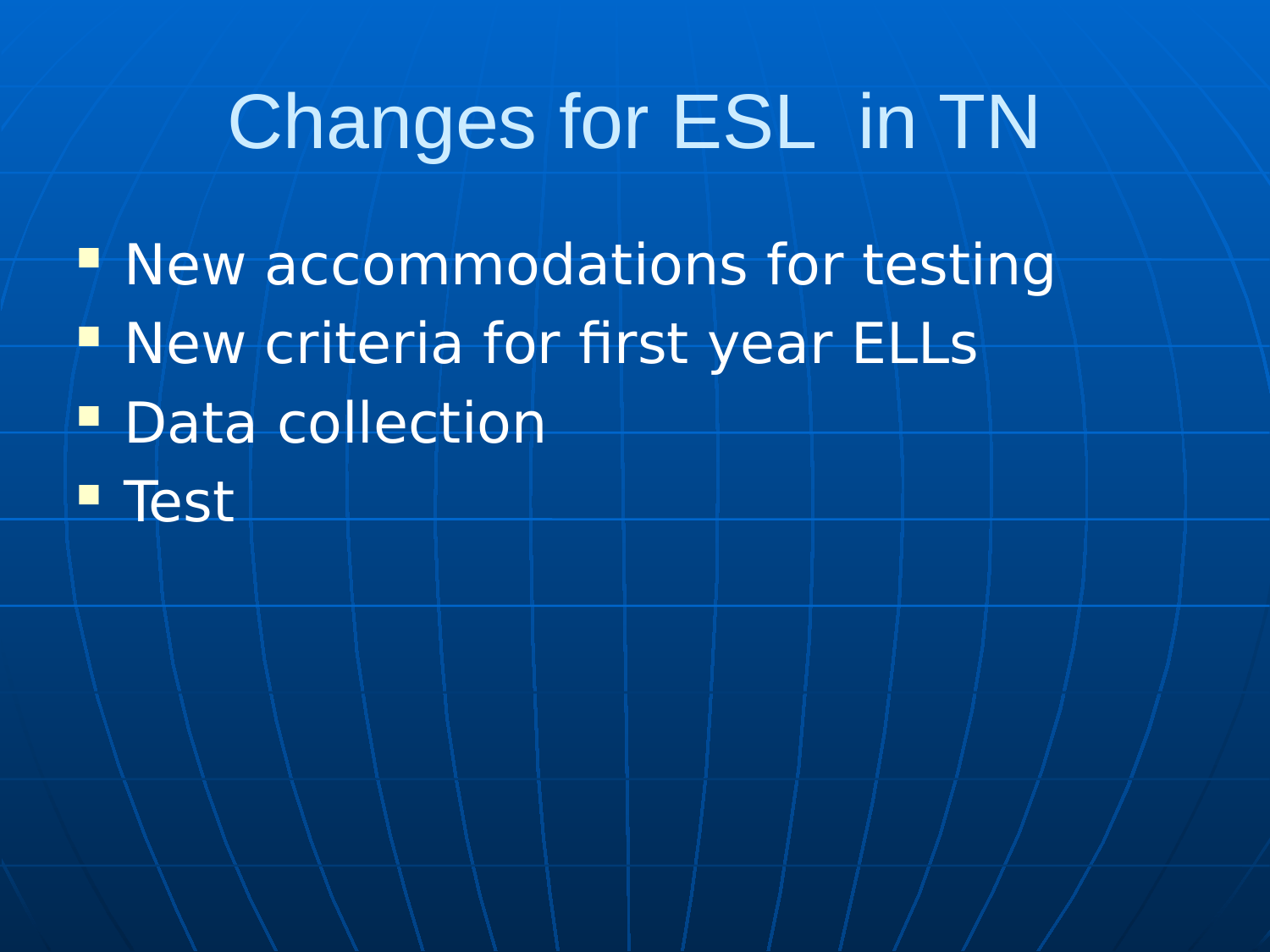

# Changes for ESL  in TN
New accommodations for testing
New criteria for first year ELLs
Data collection
Test